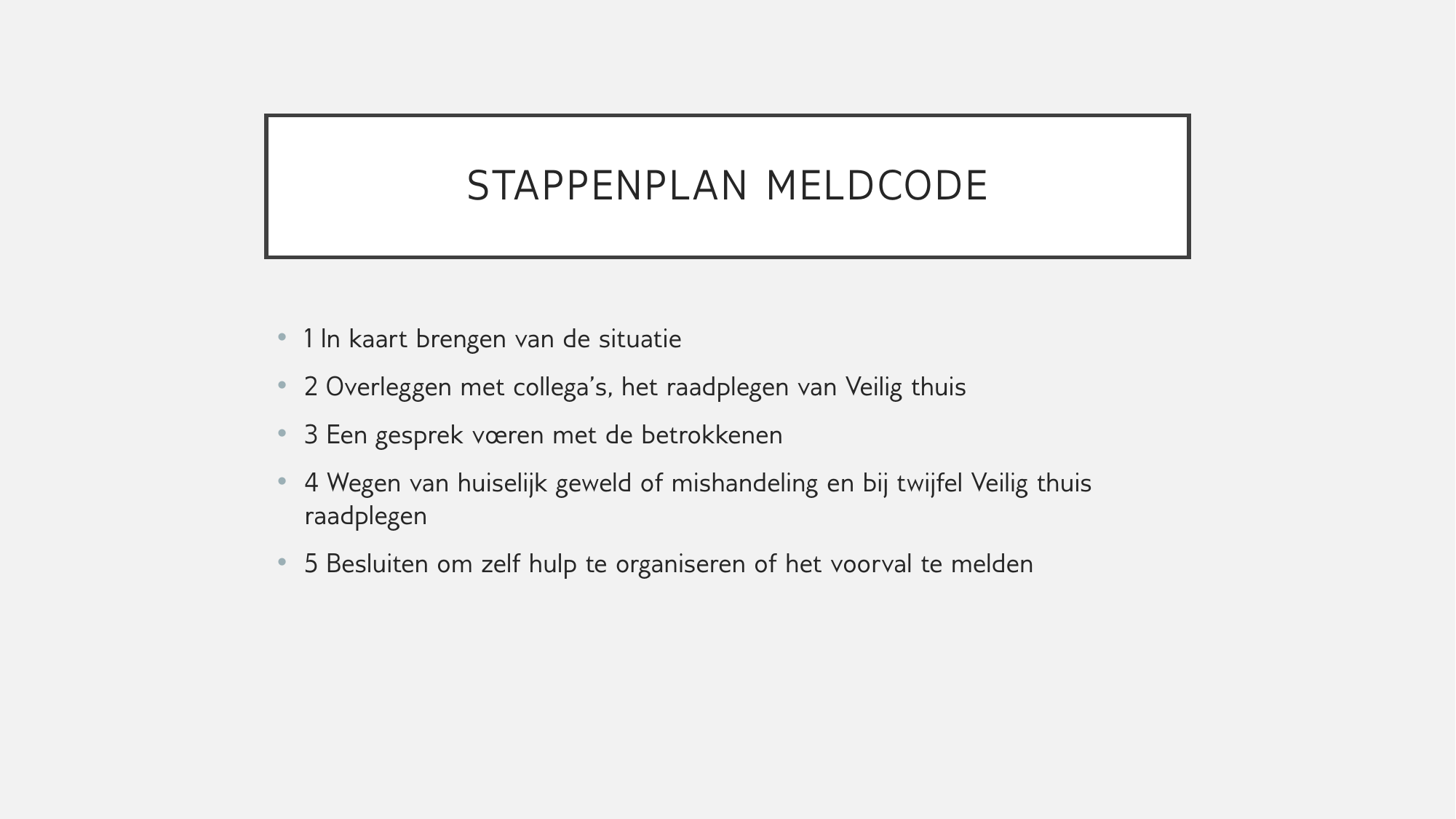

# Stappenplan Meldcode
1 In kaart brengen van de situatie
2 Overleggen met collega’s, het raadplegen van Veilig thuis
3 Een gesprek voeren met de betrokkenen
4 Wegen van huiselijk geweld of mishandeling en bij twijfel Veilig thuis raadplegen
5 Besluiten om zelf hulp te organiseren of het voorval te melden